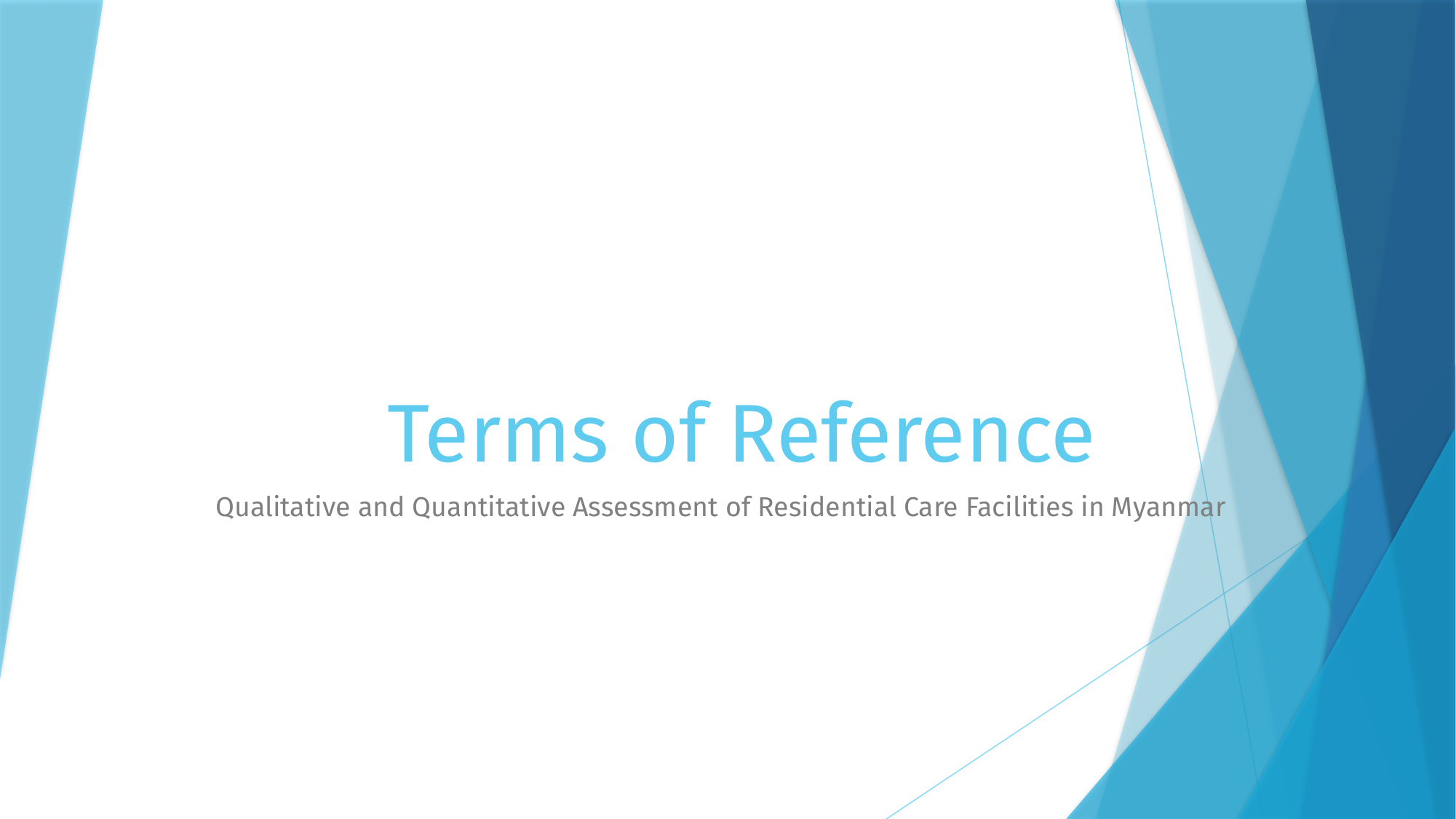

# Terms of Reference
Qualitative and Quantitative Assessment of Residential Care Facilities in Myanmar